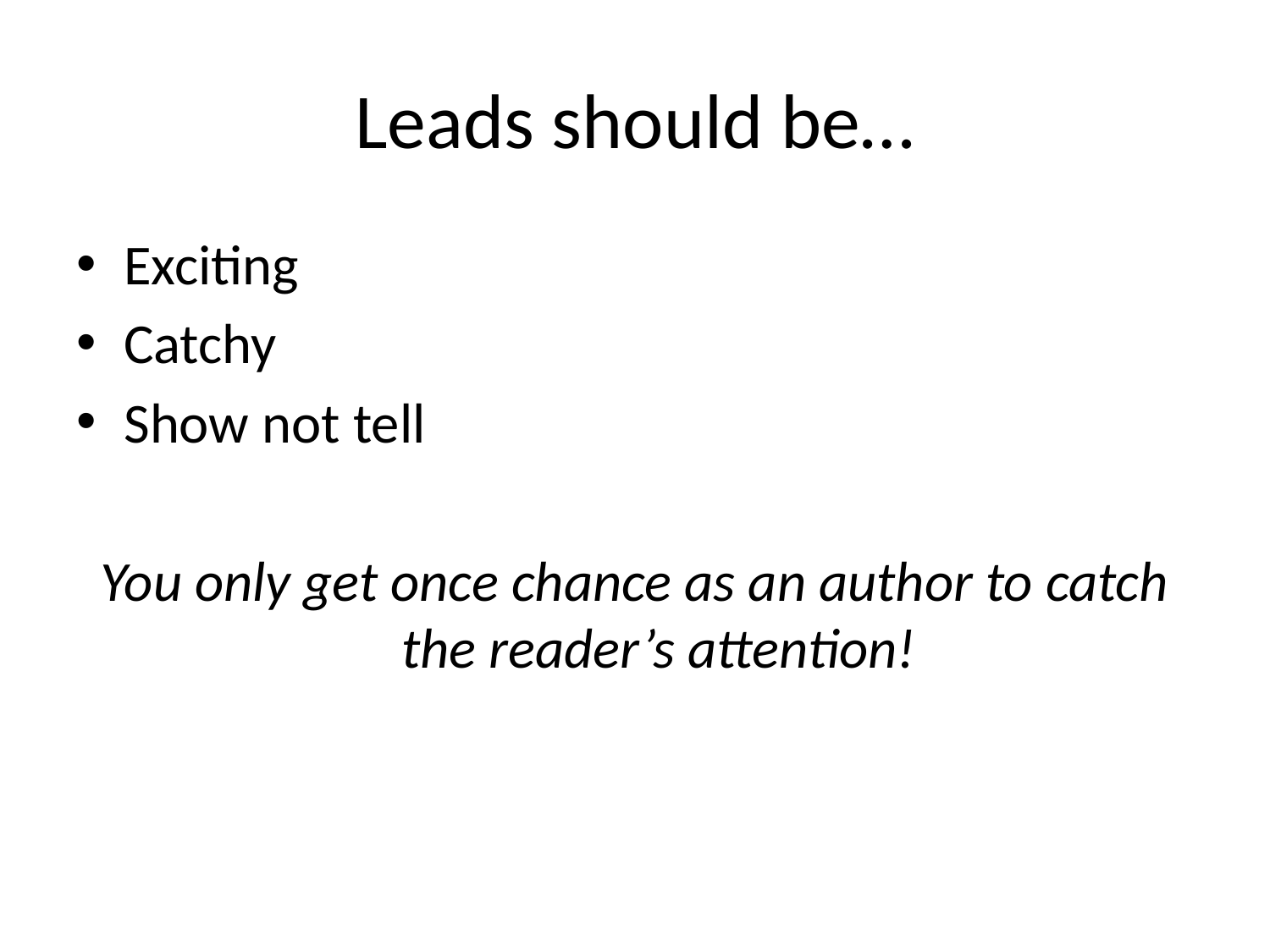

# Leads should be…
Exciting
Catchy
Show not tell

You only get once chance as an author to catch the reader’s attention!